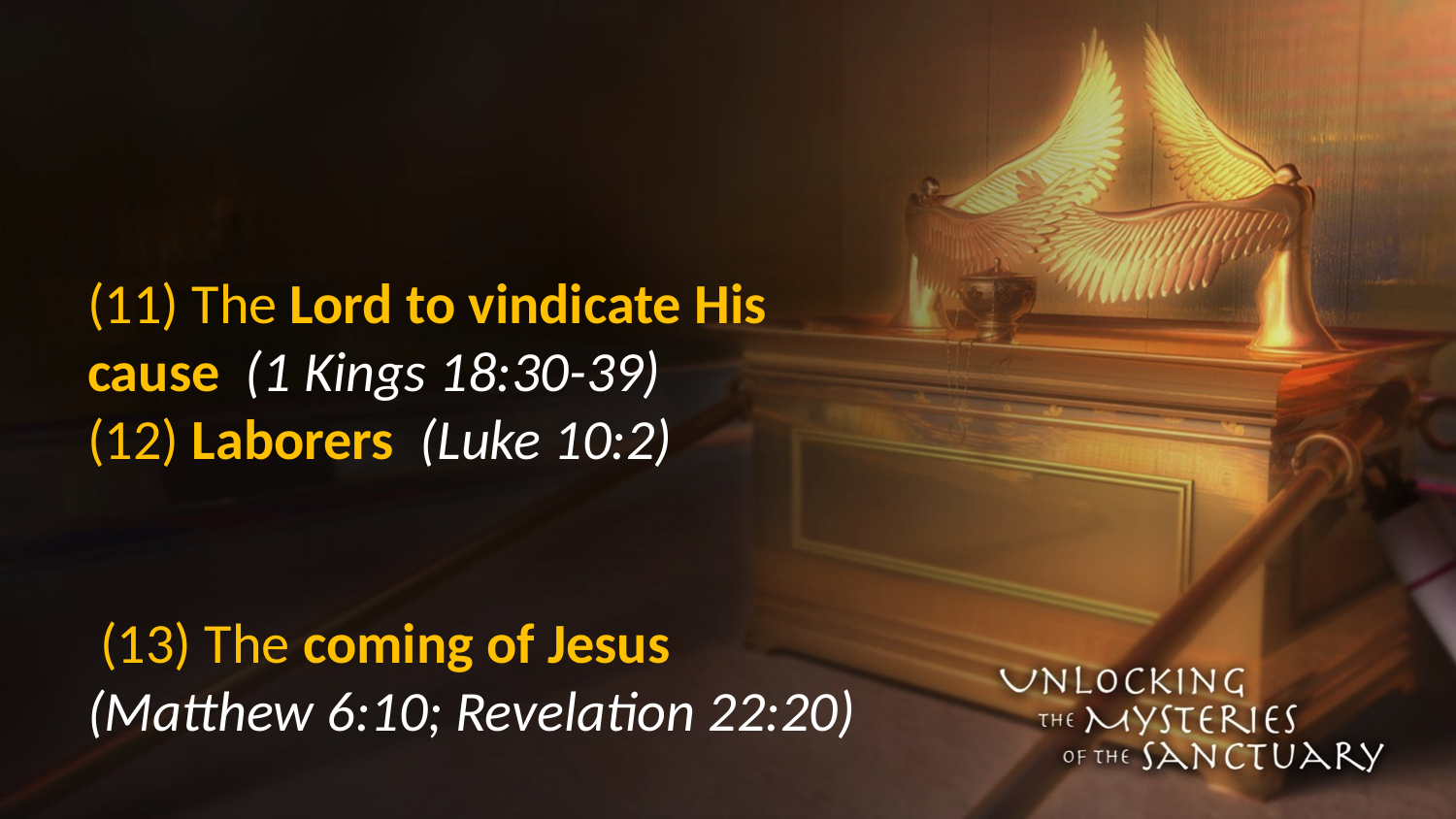

#

(11) The Lord to vindicate His cause  (1 Kings 18:30-39)
(12) Laborers  (Luke 10:2)                                                                                                                                                      (13) The coming of Jesus  (Matthew 6:10; Revelation 22:20)	                                                               (14) Our Needs (Philippians 4:19)